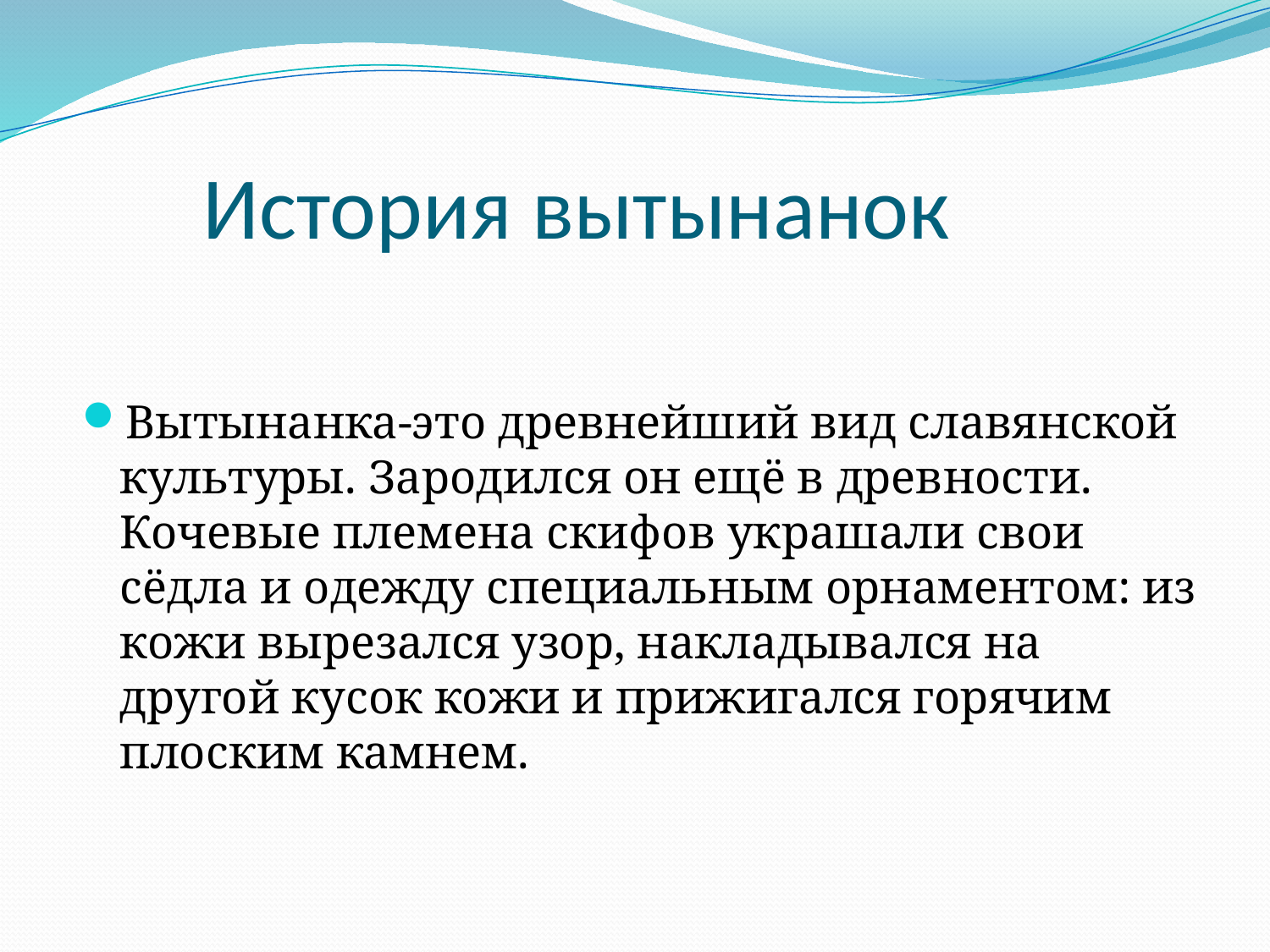

# История вытынанок
Вытынанка-это древнейший вид славянской культуры. Зародился он ещё в древности. Кочевые племена скифов украшали свои сёдла и одежду специальным орнаментом: из кожи вырезался узор, накладывался на другой кусок кожи и прижигался горячим плоским камнем.